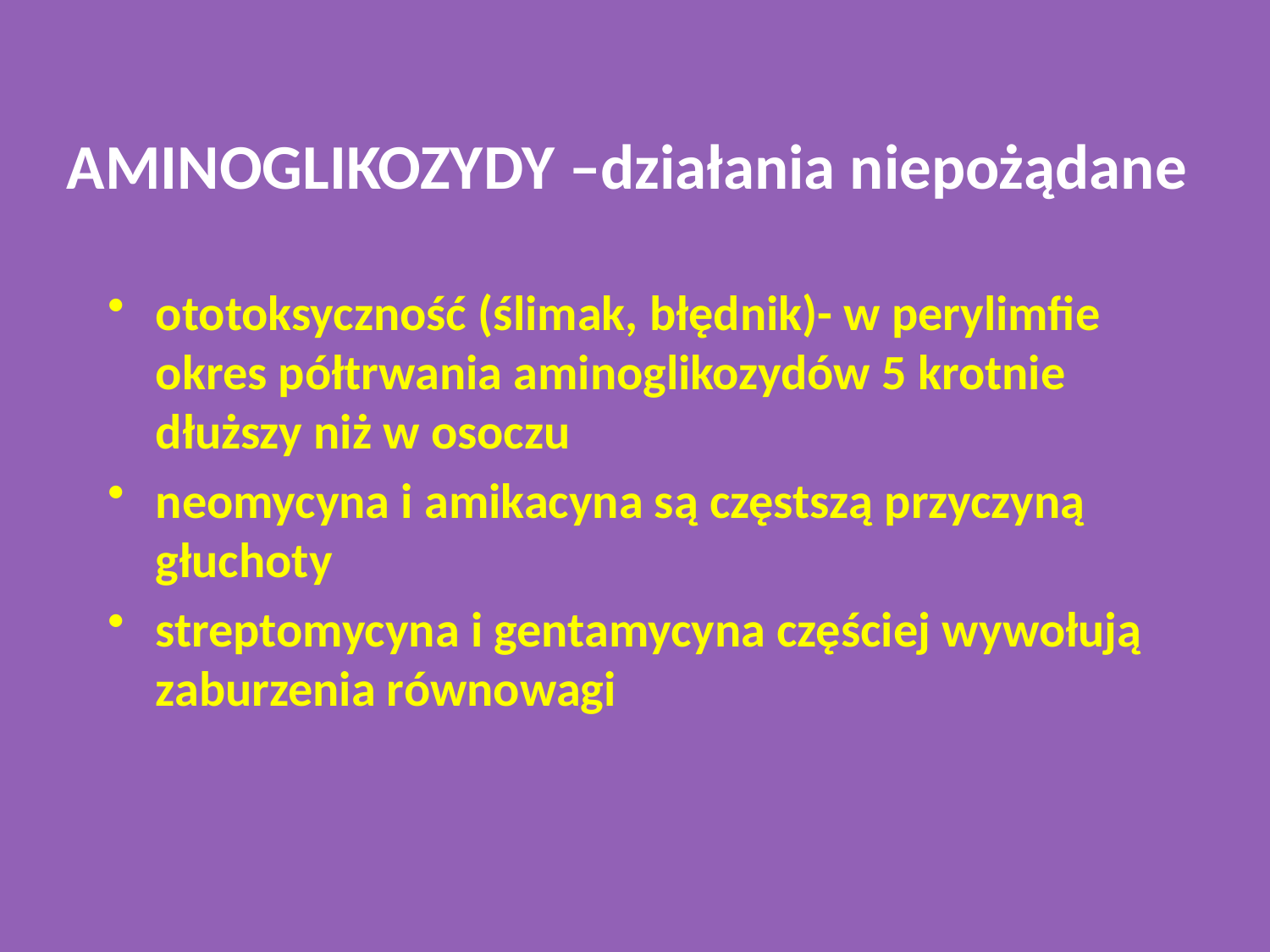

# AMINOGLIKOZYDY –działania niepożądane
ototoksyczność (ślimak, błędnik)- w perylimfie okres półtrwania aminoglikozydów 5 krotnie dłuższy niż w osoczu
neomycyna i amikacyna są częstszą przyczyną głuchoty
streptomycyna i gentamycyna częściej wywołują zaburzenia równowagi